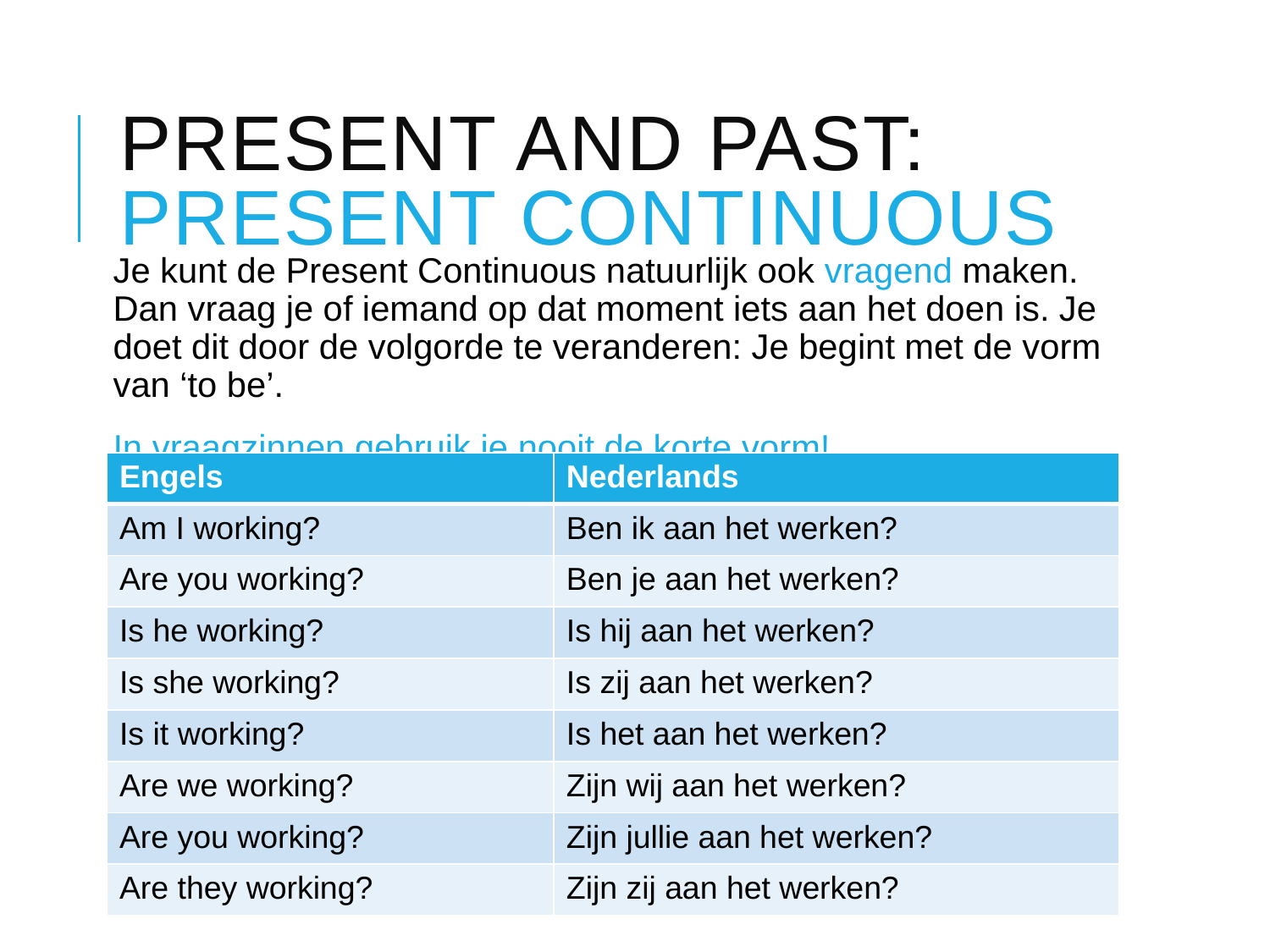

# PRESENT and past: present continuous
Je kunt de Present Continuous natuurlijk ook vragend maken. Dan vraag je of iemand op dat moment iets aan het doen is. Je doet dit door de volgorde te veranderen: Je begint met de vorm van ‘to be’.
In vraagzinnen gebruik je nooit de korte vorm!
| Engels | Nederlands |
| --- | --- |
| Am I working? | Ben ik aan het werken? |
| Are you working? | Ben je aan het werken? |
| Is he working? | Is hij aan het werken? |
| Is she working? | Is zij aan het werken? |
| Is it working? | Is het aan het werken? |
| Are we working? | Zijn wij aan het werken? |
| Are you working? | Zijn jullie aan het werken? |
| Are they working? | Zijn zij aan het werken? |